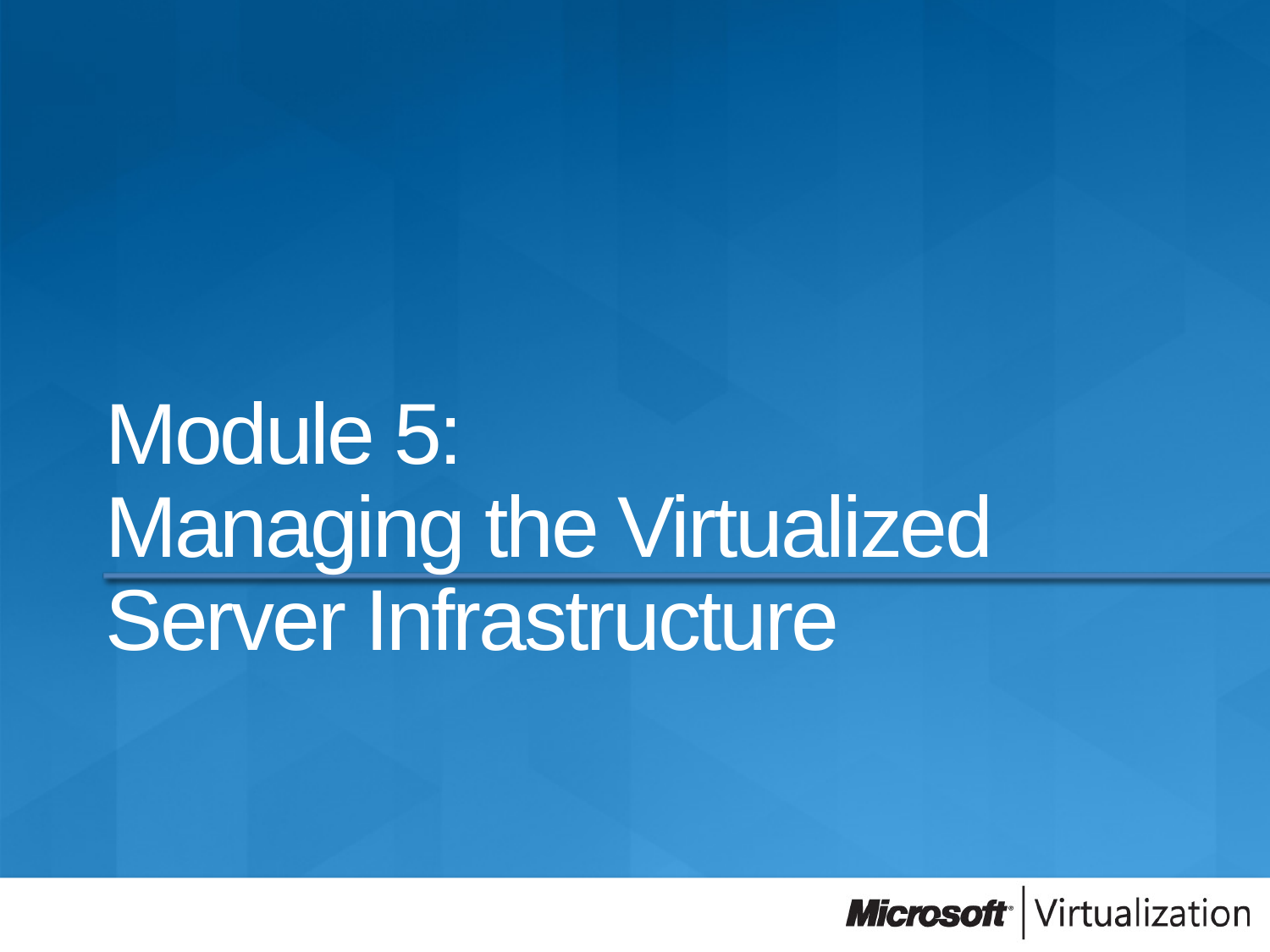

Module 5:
Managing the Virtualized Server Infrastructure